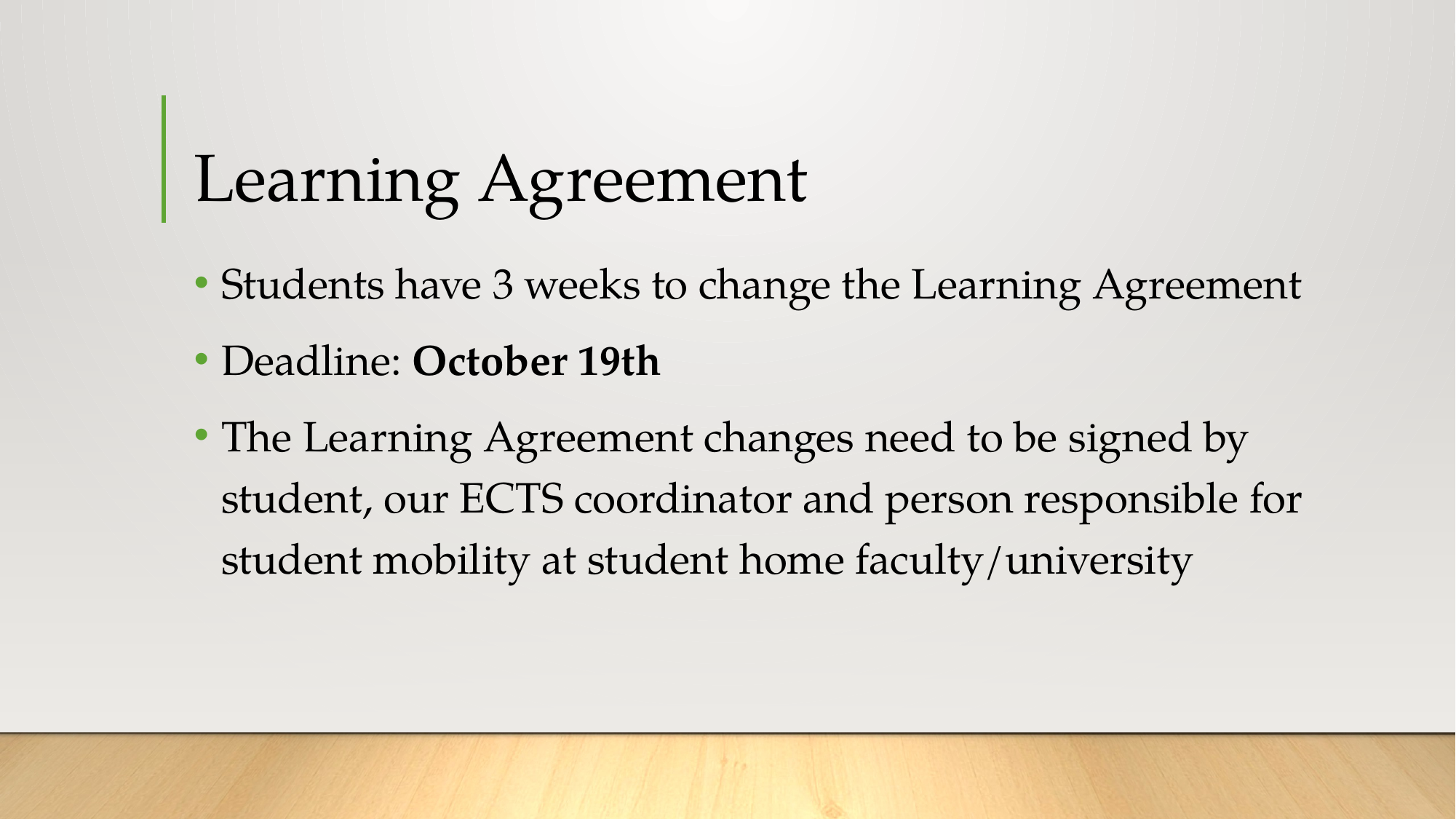

# Learning Agreement
Students have 3 weeks to change the Learning Agreement
Deadline: October 19th
The Learning Agreement changes need to be signed by student, our ECTS coordinator and person responsible for student mobility at student home faculty/university